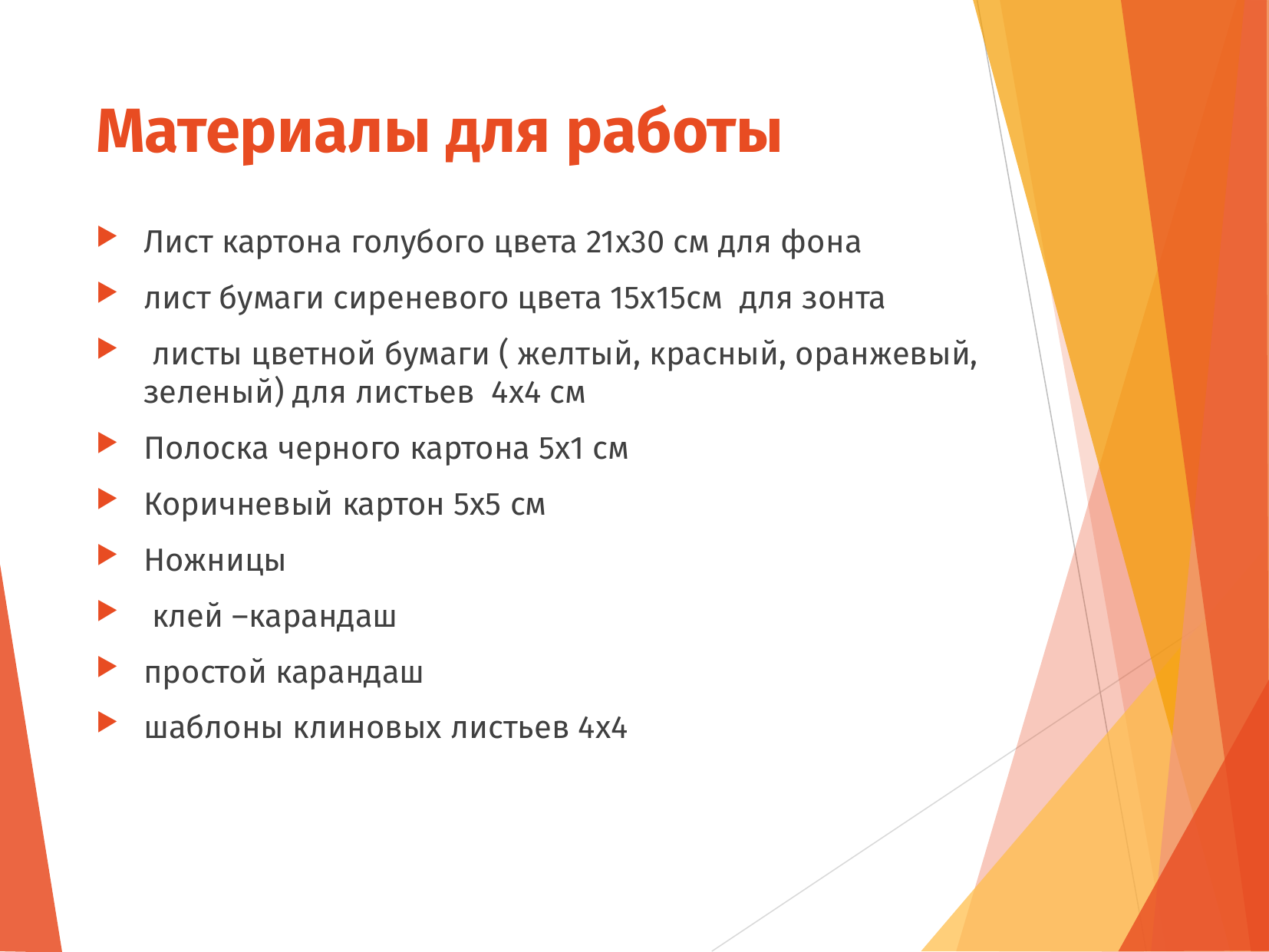

# Материалы для работы
Лист картона голубого цвета 21x30 см для фона
лист бумаги сиреневого цвета 15x15см  для зонта
 листы цветной бумаги ( желтый, красный, оранжевый, зеленый) для листьев  4x4 см
Полоска черного картона 5x1 см
Коричневый картон 5x5 см
Ножницы
 клей –карандаш
простой карандаш
шаблоны клиновых листьев 4x4